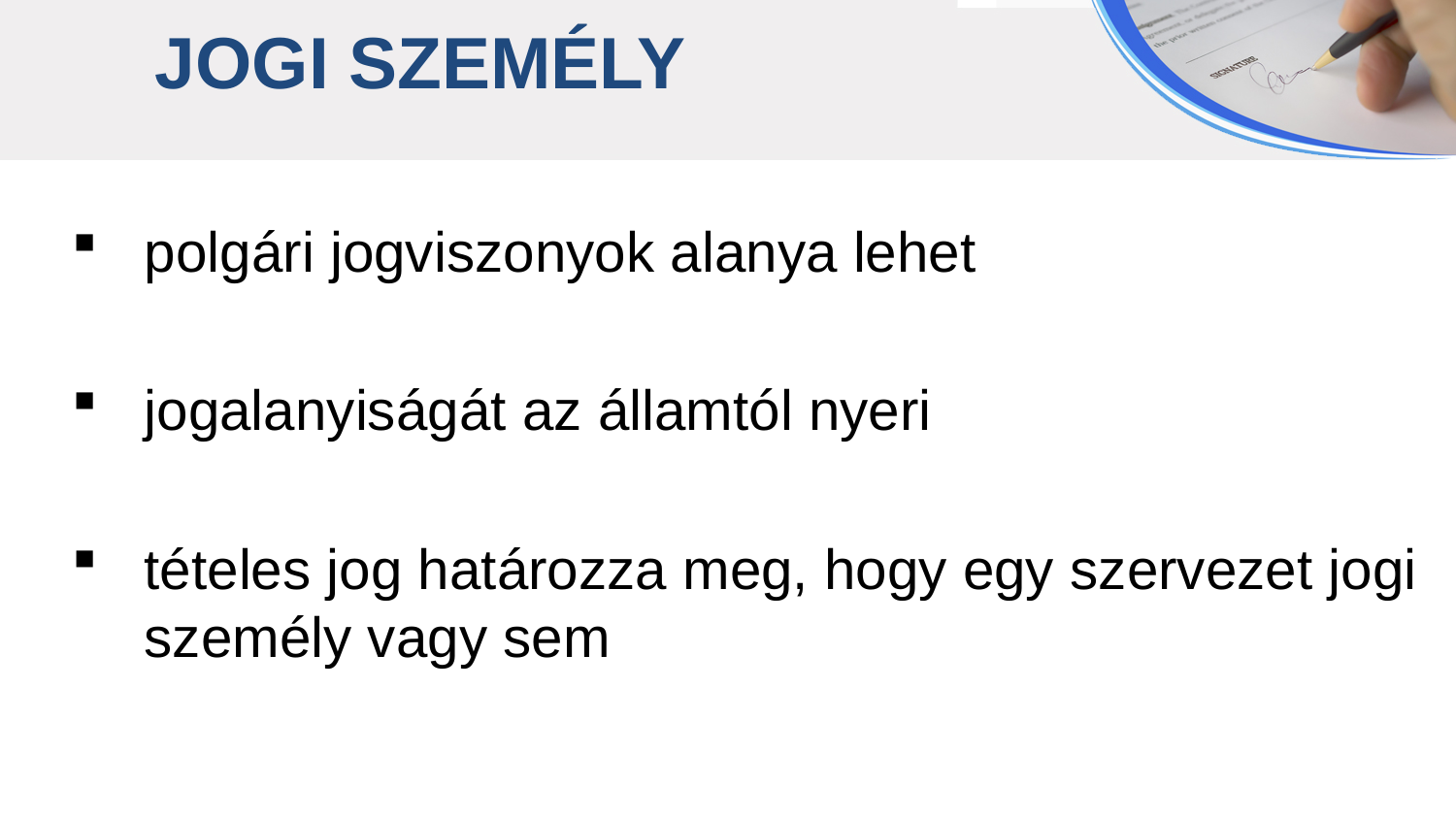

JOGI SZEMÉLY
polgári jogviszonyok alanya lehet

jogalanyiságát az államtól nyeri

tételes jog határozza meg, hogy egy szervezet jogi személy vagy sem